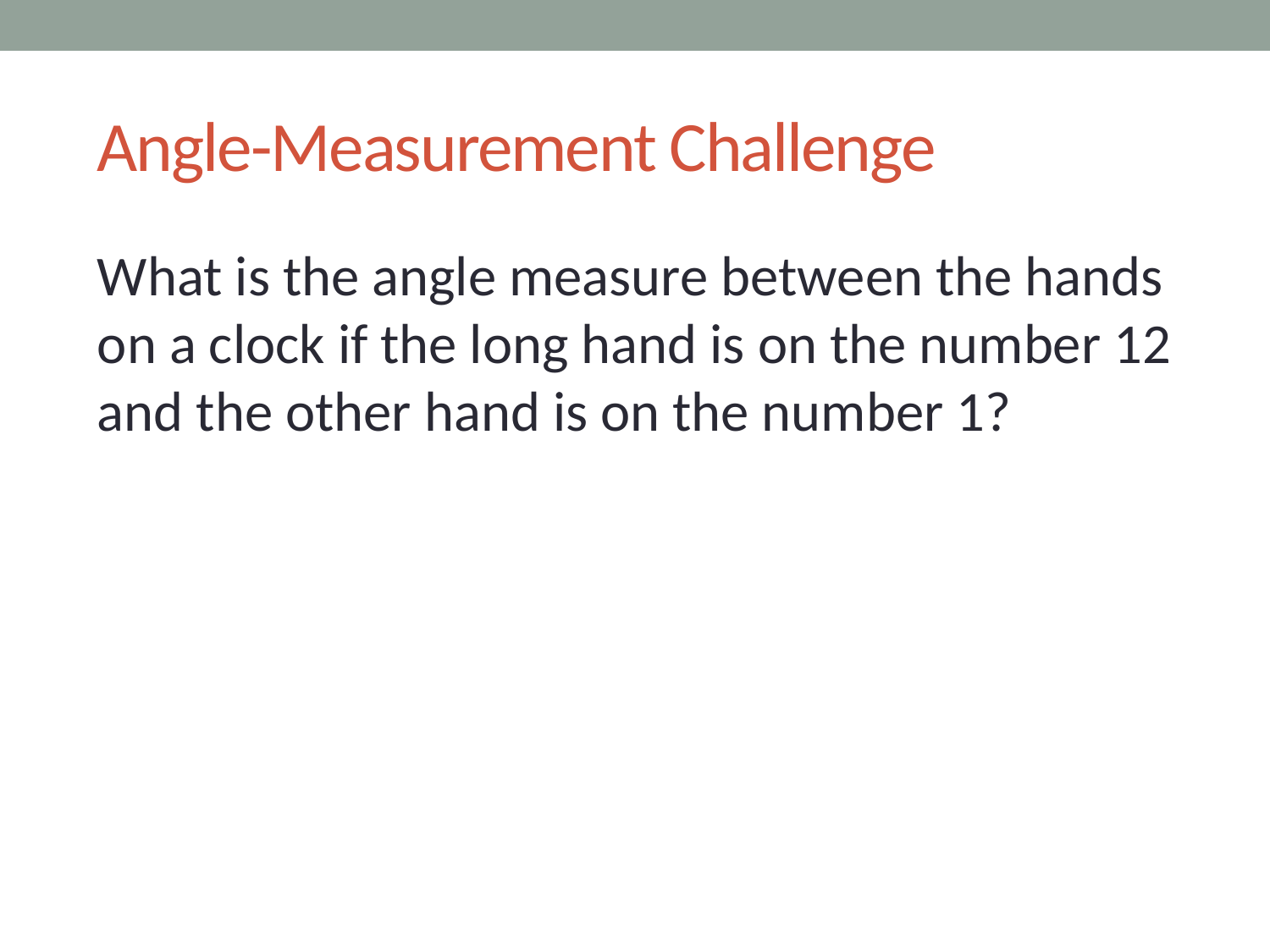

# Angle-Measurement Challenge
What is the angle measure between the hands on a clock if the long hand is on the number 12 and the other hand is on the number 1?